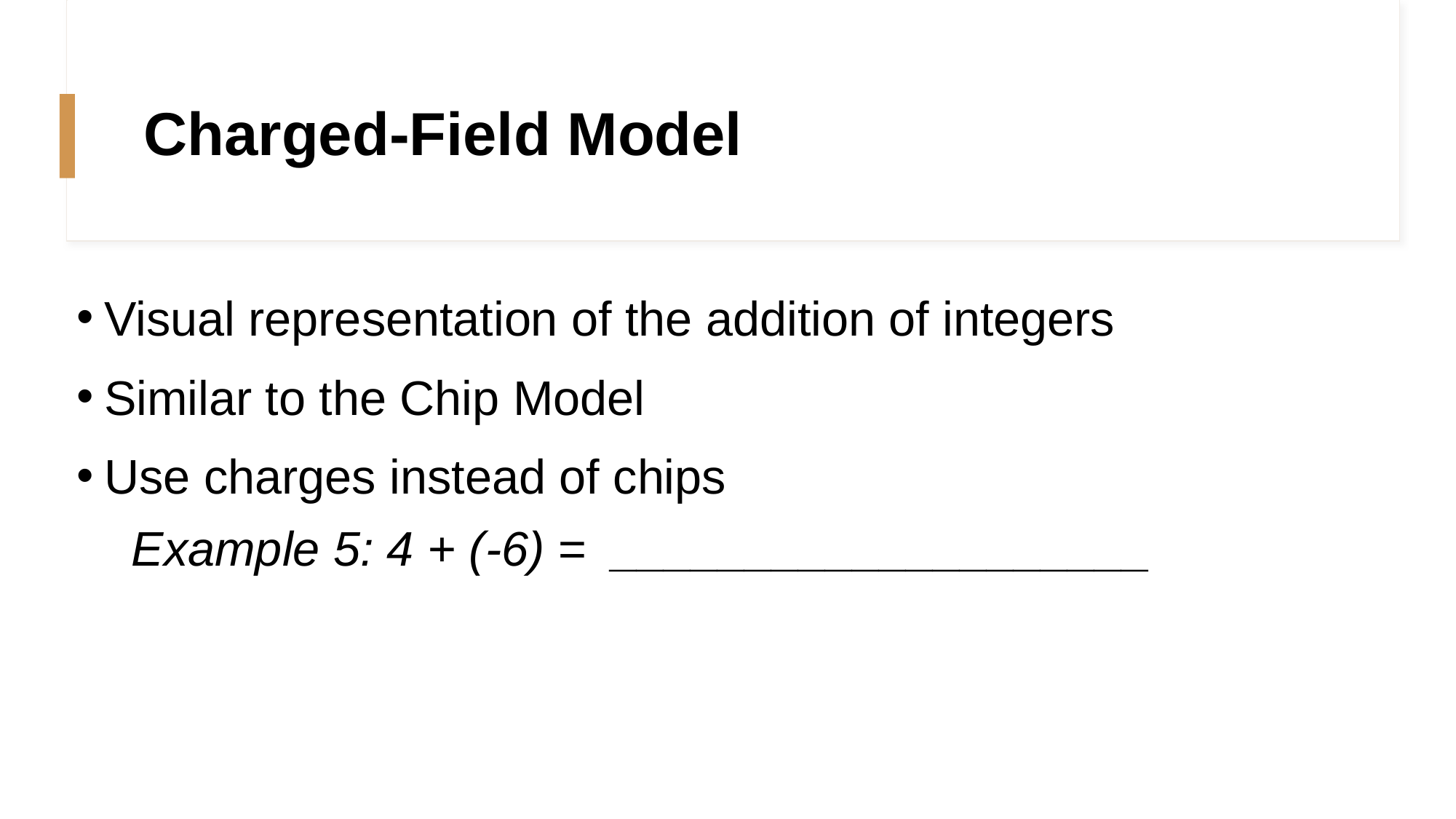

# Charged-Field Model
Visual representation of the addition of integers
Similar to the Chip Model
Use charges instead of chips
Example 5: 4 + (-6) =  ____________________